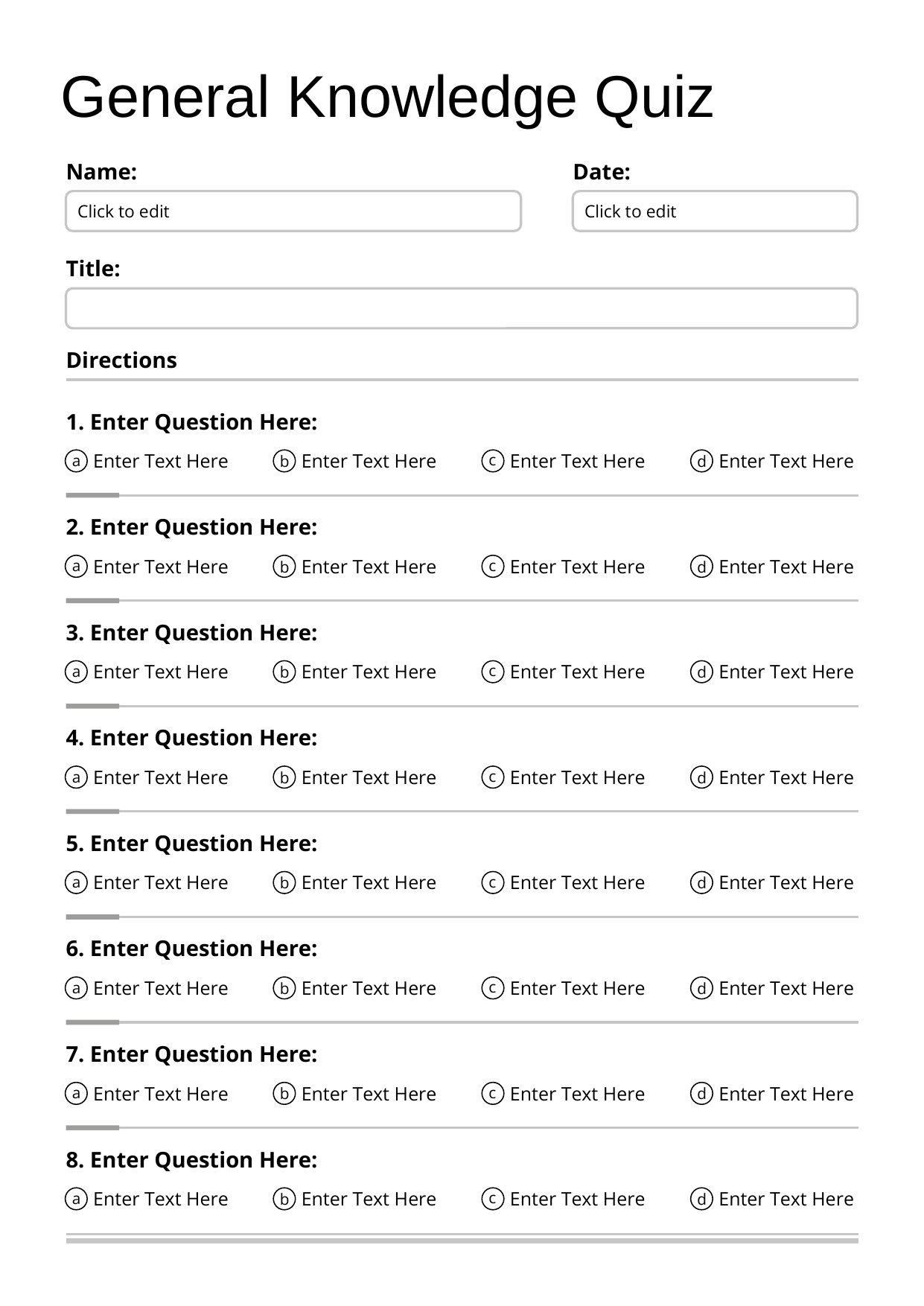

General Knowledge Quiz
Name:

Click to edit
Date:

Click to edit
Title:

Directions
1. Enter Question Here:
Enter Text Here

a
Enter Text Here

b
Enter Text Here

c
Enter Text Here

d

2. Enter Question Here:
Enter Text Here

a
Enter Text Here

b
Enter Text Here

c
Enter Text Here

d

3. Enter Question Here:
Enter Text Here

a
Enter Text Here

b
Enter Text Here

c
Enter Text Here

d

4. Enter Question Here:
Enter Text Here

a
Enter Text Here

b
Enter Text Here

c
Enter Text Here

d

5. Enter Question Here:
Enter Text Here

a
Enter Text Here

b
Enter Text Here

c
Enter Text Here

d

6. Enter Question Here:
Enter Text Here

a
Enter Text Here

b
Enter Text Here

c
Enter Text Here

d

7. Enter Question Here:
Enter Text Here

a
Enter Text Here

b
Enter Text Here

c
Enter Text Here

d

8. Enter Question Here:
Enter Text Here

a
Enter Text Here

b
Enter Text Here

c
Enter Text Here

d